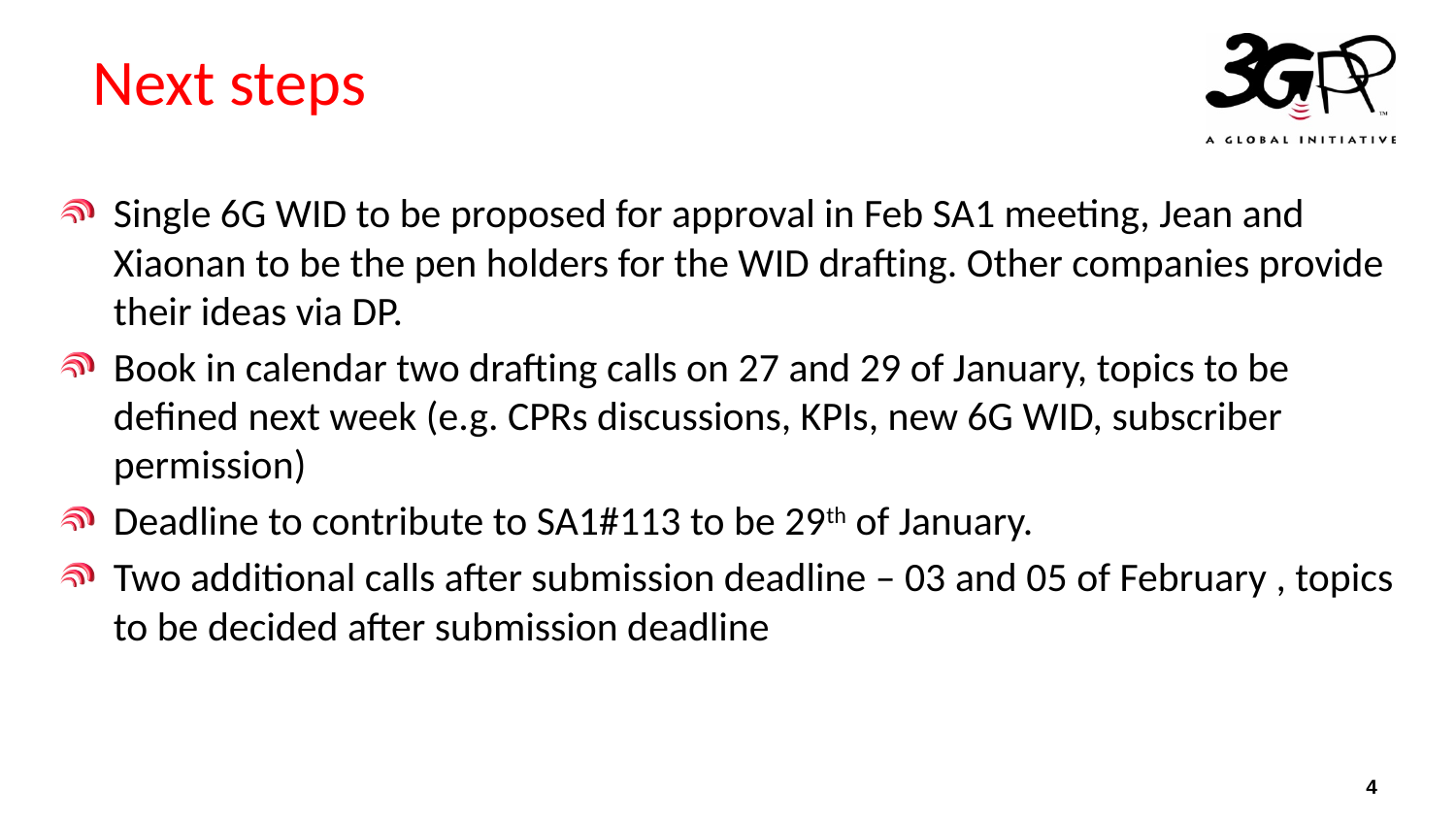

# Next steps
Single 6G WID to be proposed for approval in Feb SA1 meeting, Jean and Xiaonan to be the pen holders for the WID drafting. Other companies provide their ideas via DP.
Book in calendar two drafting calls on 27 and 29 of January, topics to be defined next week (e.g. CPRs discussions, KPIs, new 6G WID, subscriber permission)
Deadline to contribute to SA1#113 to be 29th of January.
Two additional calls after submission deadline – 03 and 05 of February , topics to be decided after submission deadline